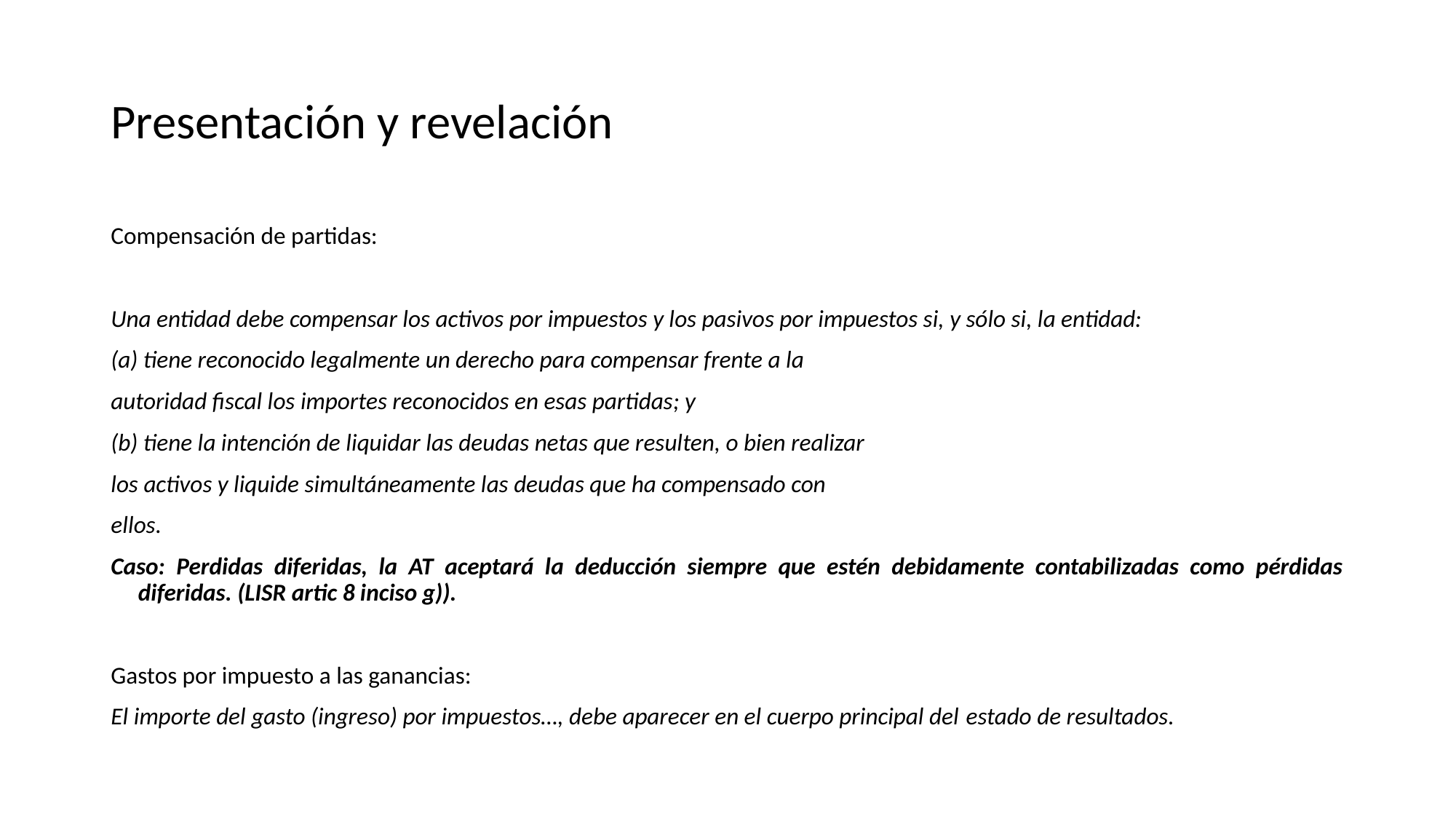

# Presentación y revelación
Compensación de partidas:

Una entidad debe compensar los activos por impuestos y los pasivos por impuestos si, y sólo si, la entidad:
(a) tiene reconocido legalmente un derecho para compensar frente a la
autoridad fiscal los importes reconocidos en esas partidas; y
(b) tiene la intención de liquidar las deudas netas que resulten, o bien realizar
los activos y liquide simultáneamente las deudas que ha compensado con
ellos.
Caso: Perdidas diferidas, la AT aceptará la deducción siempre que estén debidamente contabilizadas como pérdidas diferidas. (LISR artic 8 inciso g)).

Gastos por impuesto a las ganancias:
El importe del gasto (ingreso) por impuestos…, debe aparecer en el cuerpo principal del estado de resultados.